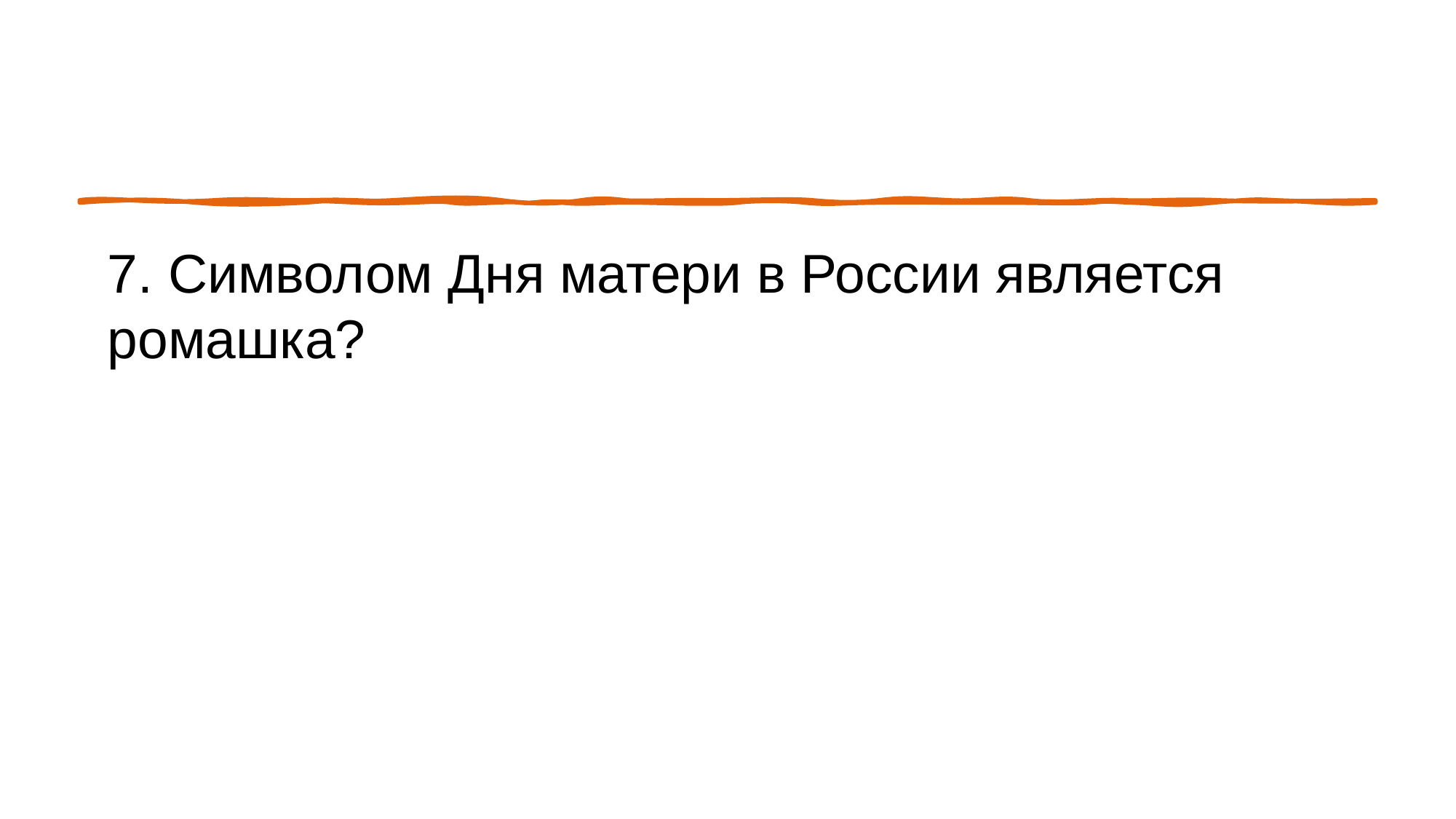

# 7. Символом Дня матери в России является ромашка?